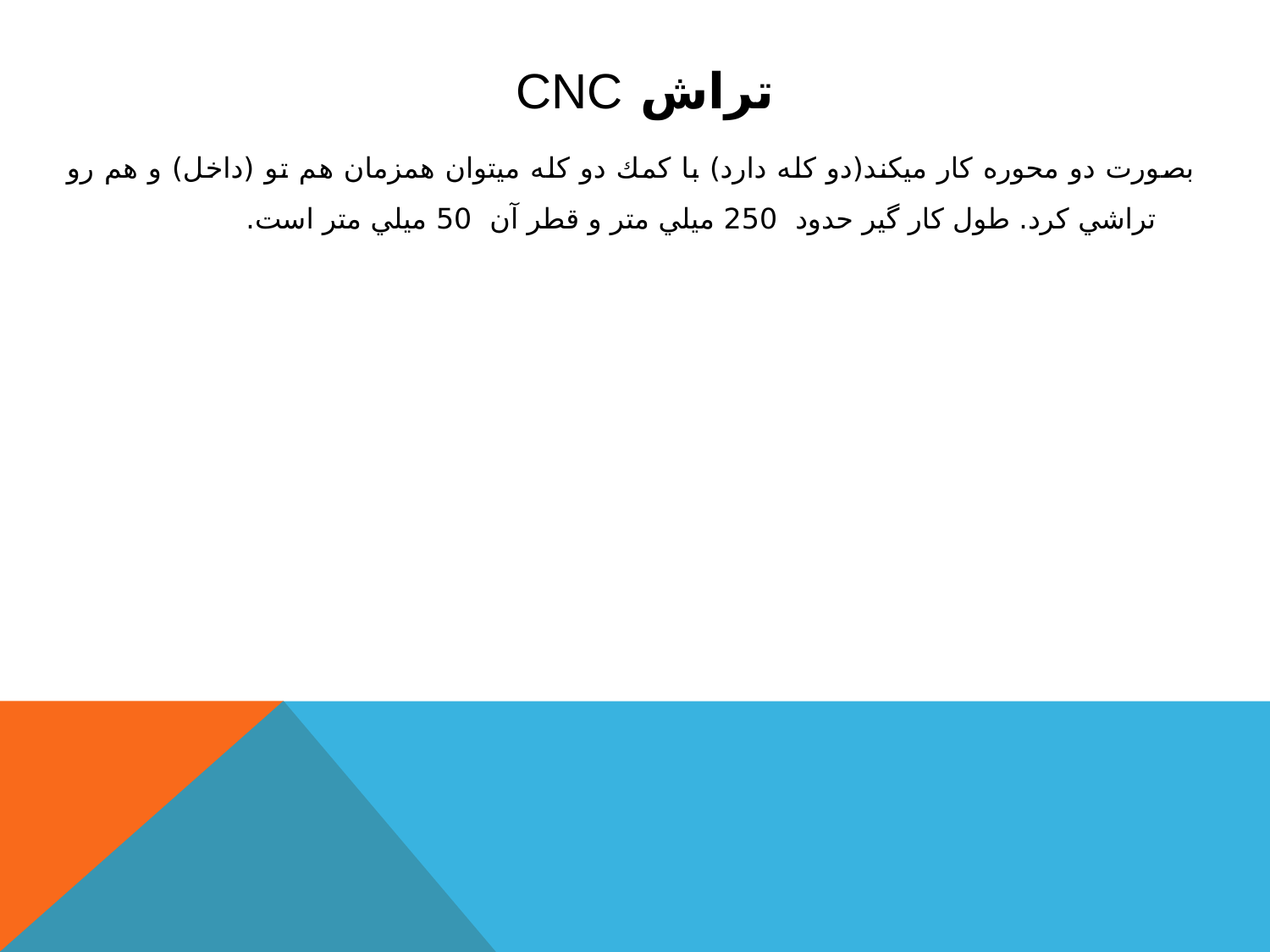

# تراش CNC
 بصورت دو محوره كار ميكند(دو كله دارد) با كمك دو كله ميتوان همزمان هم تو (داخل) و هم رو تراشي كرد. طول كار گير حدود  250 ميلي متر و قطر آن  50 ميلي متر است.